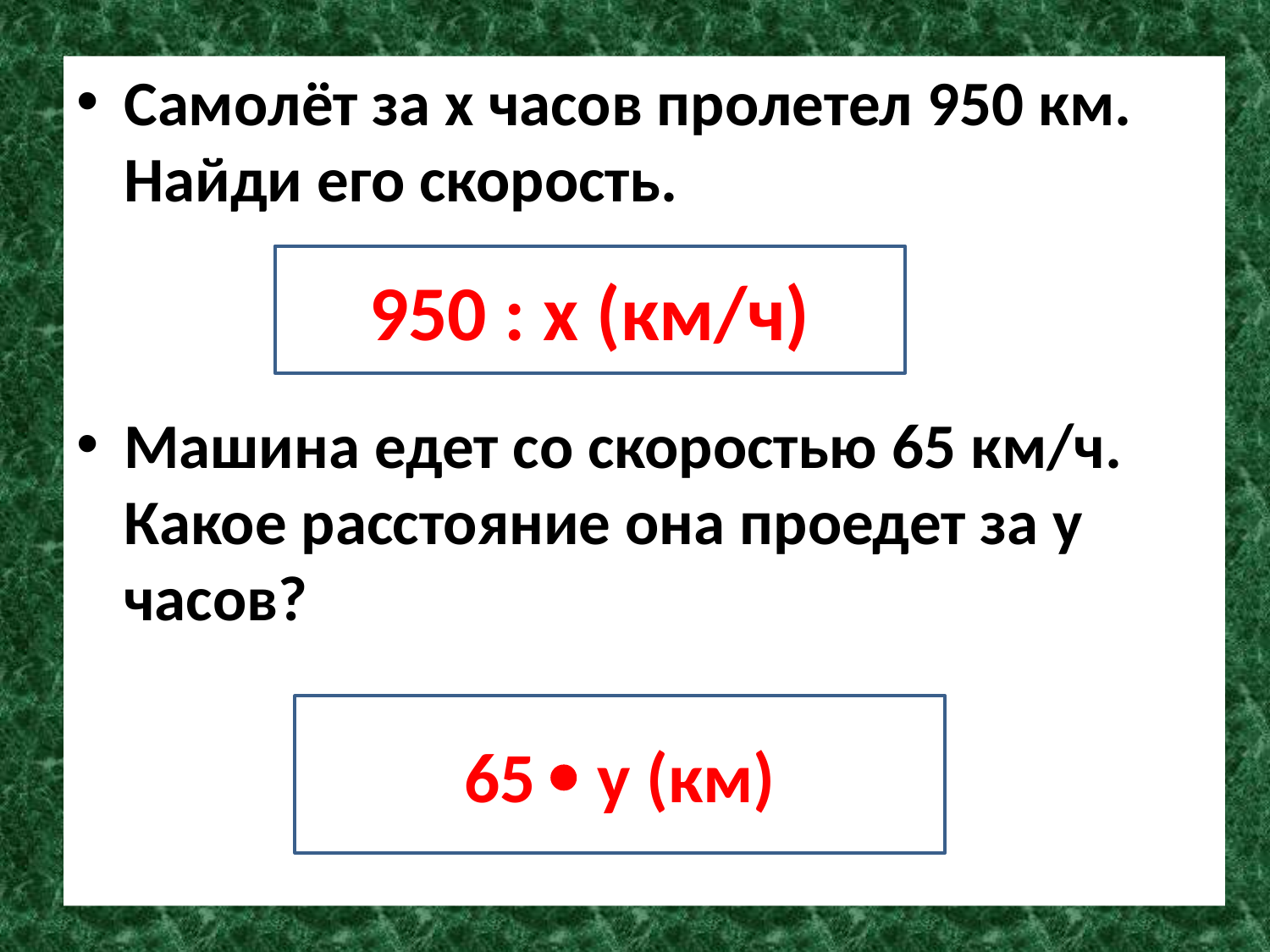

Самолёт за х часов пролетел 950 км. Найди его скорость.

Машина едет со скоростью 65 км/ч. Какое расстояние она проедет за у часов?
950 : х (км/ч)
65 • у (км)